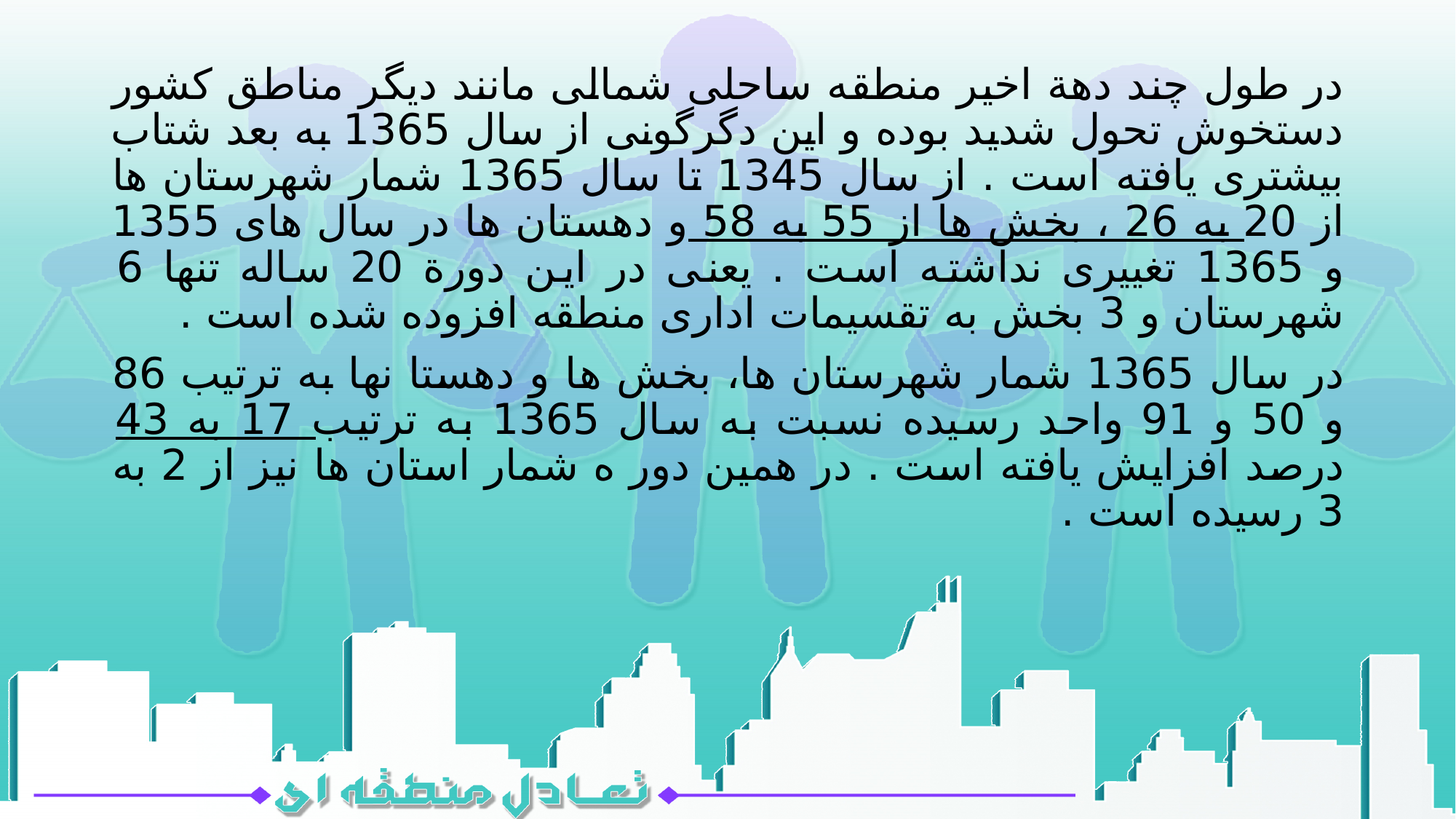

در طول چند دهة اخیر منطقه ساحلی شمالی مانند دیگر مناطق کشور دستخوش تحول شدید بوده و این دگرگونی از سال 1365 به بعد شتاب بیشتری یافته است . از سال 1345 تا سال 1365 شمار شهرستان ها از 20 به 26 ، بخش ها از 55 به 58 و دهستان ها در سال های 1355 و 1365 تغییری نداشته است . یعنی در این دورة 20 ساله تنها 6 شهرستان و 3 بخش به تقسیمات اداری منطقه افزوده شده است .
در سال 1365 شمار شهرستان ها، بخش ها و دهستا نها به ترتیب 86 و 50 و 91 واحد رسیده نسبت به سال 1365 به ترتیب 17 به 43 درصد افزایش یافته است . در همین دور ه شمار استان ها نیز از 2 به 3 رسیده است .